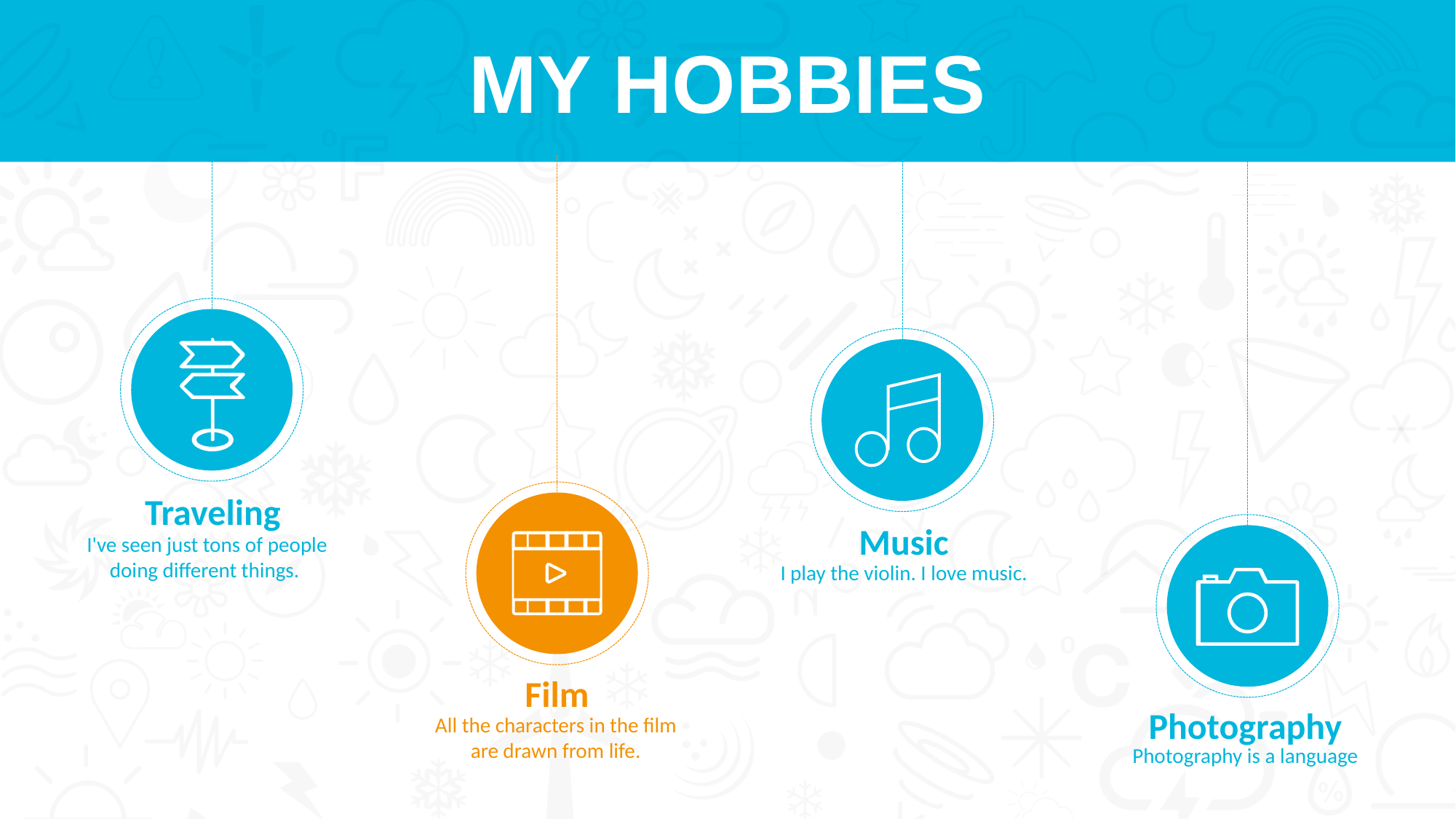

MY HOBBIES

Traveling
Music
 I've seen just tons of people doing different things.

I play the violin. I love music.

Film
Photography
All the characters in the film are drawn from life.
Photography is a language